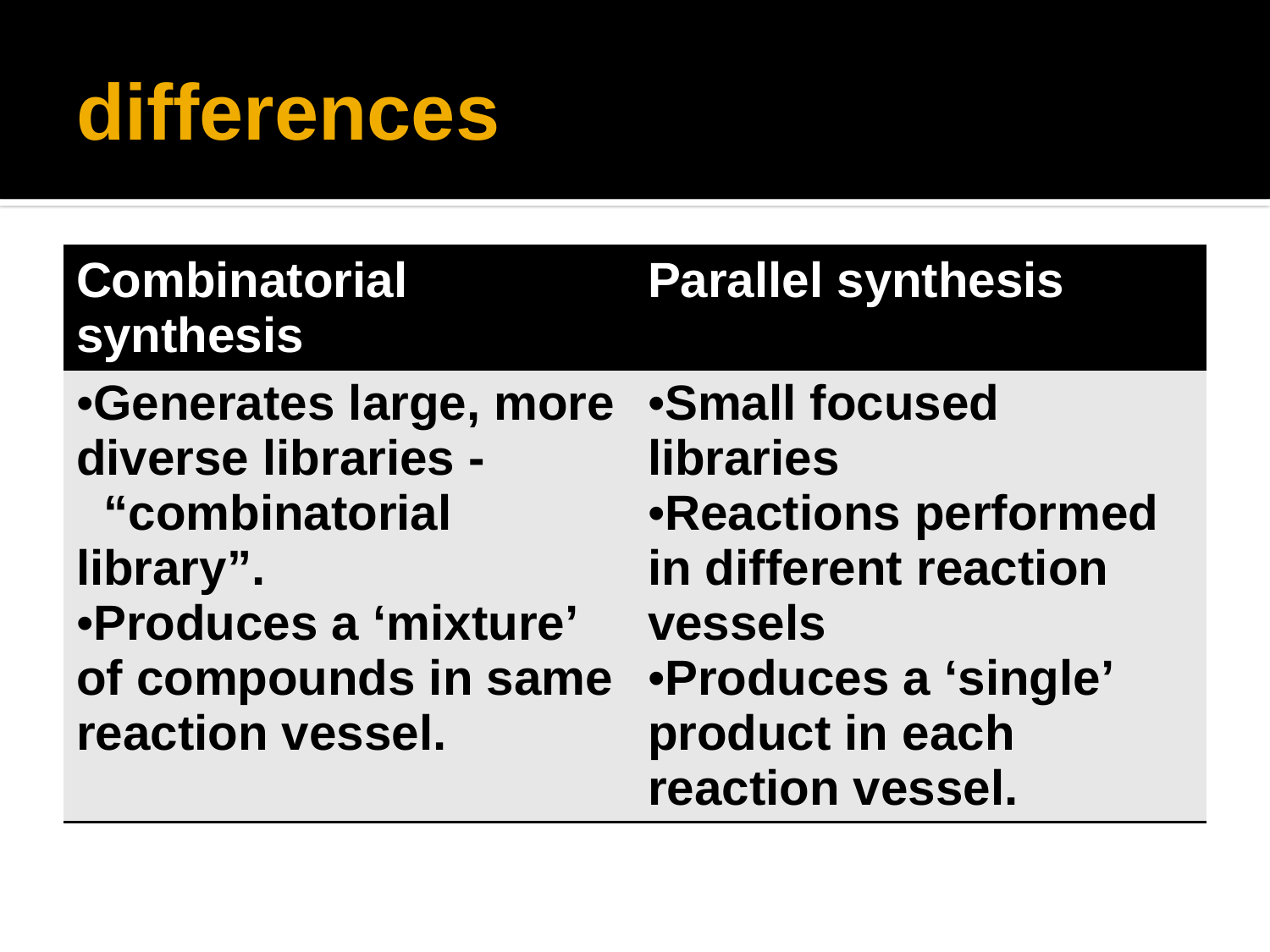

# differences
| Combinatorial synthesis | Parallel synthesis |
| --- | --- |
| Generates large, more diverse libraries - “combinatorial library”. Produces a ‘mixture’ of compounds in same reaction vessel. | Small focused libraries Reactions performed in different reaction vessels Produces a ‘single’ product in each reaction vessel. |